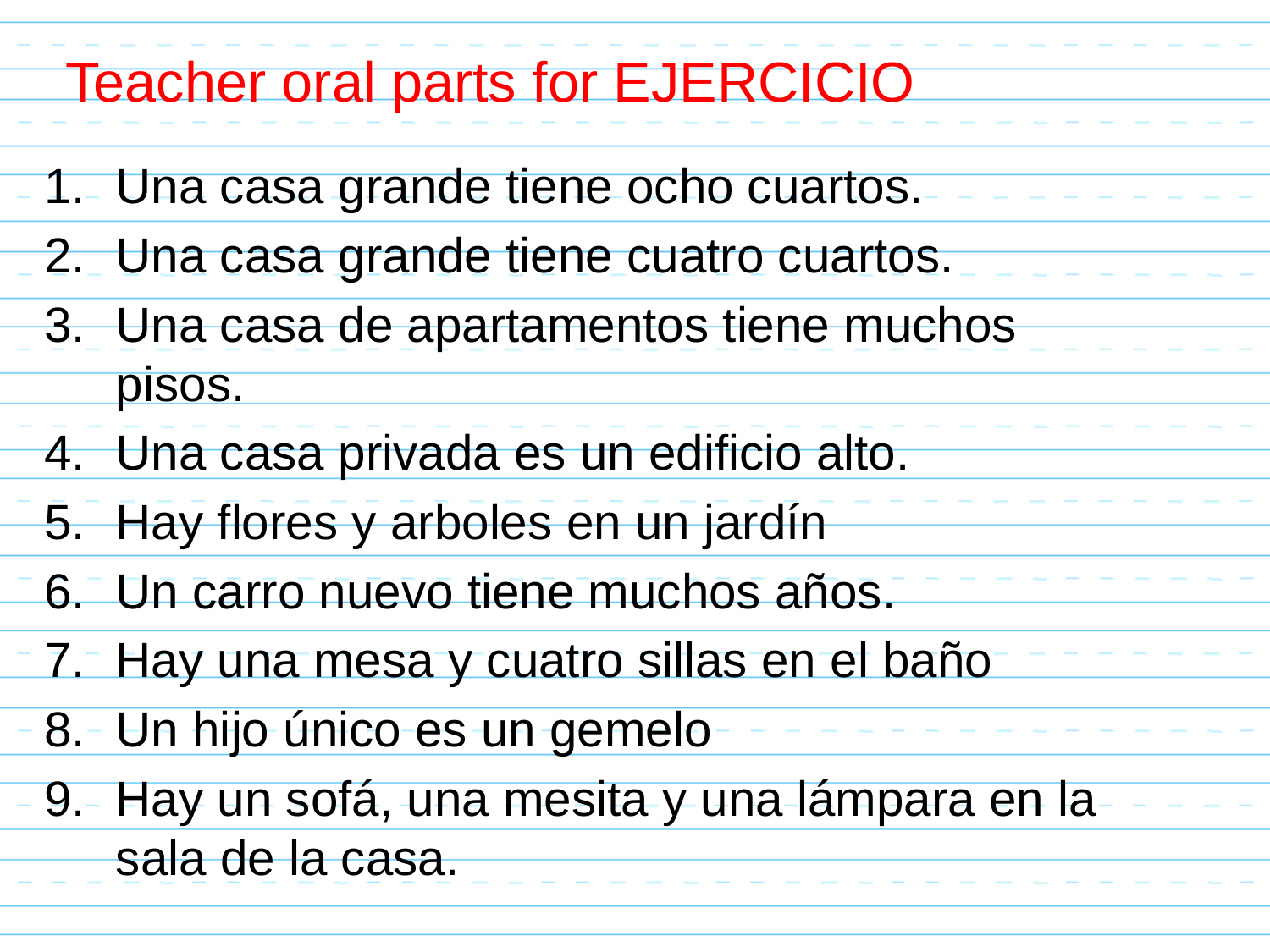

# Teacher oral parts for EJERCICIO
Una casa grande tiene ocho cuartos.
Una casa grande tiene cuatro cuartos.
Una casa de apartamentos tiene muchos pisos.
Una casa privada es un edificio alto.
Hay flores y arboles en un jardín
Un carro nuevo tiene muchos años.
Hay una mesa y cuatro sillas en el baño
Un hijo único es un gemelo
Hay un sofá, una mesita y una lámpara en la sala de la casa.